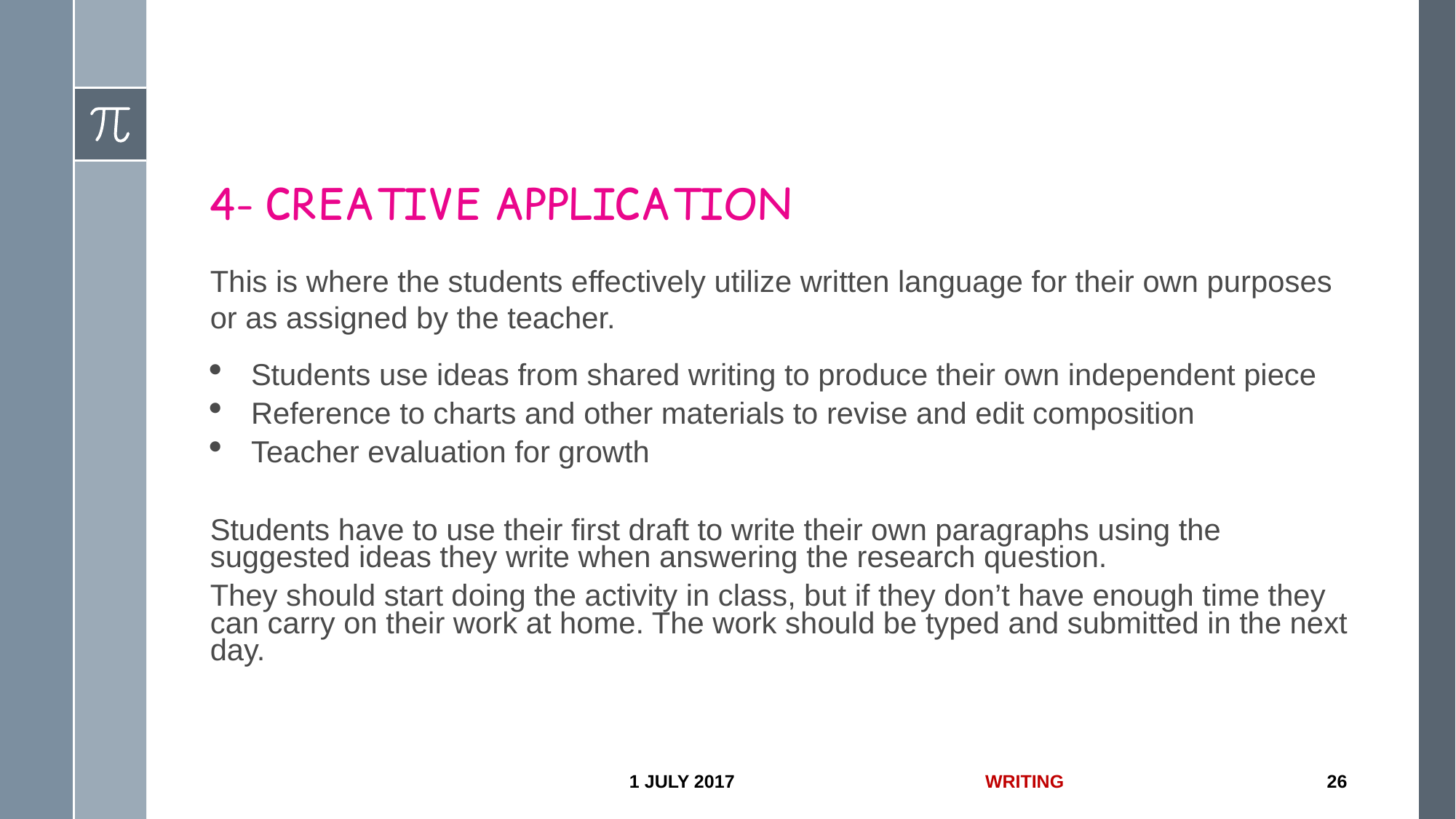

4- Creative Application
This is where the students effectively utilize written language for their own purposes or as assigned by the teacher.
Students use ideas from shared writing to produce their own independent piece
Reference to charts and other materials to revise and edit composition
Teacher evaluation for growth

Students have to use their first draft to write their own paragraphs using the suggested ideas they write when answering the research question.
They should start doing the activity in class, but if they don’t have enough time they can carry on their work at home. The work should be typed and submitted in the next day.

1 July 2017
Writing
26